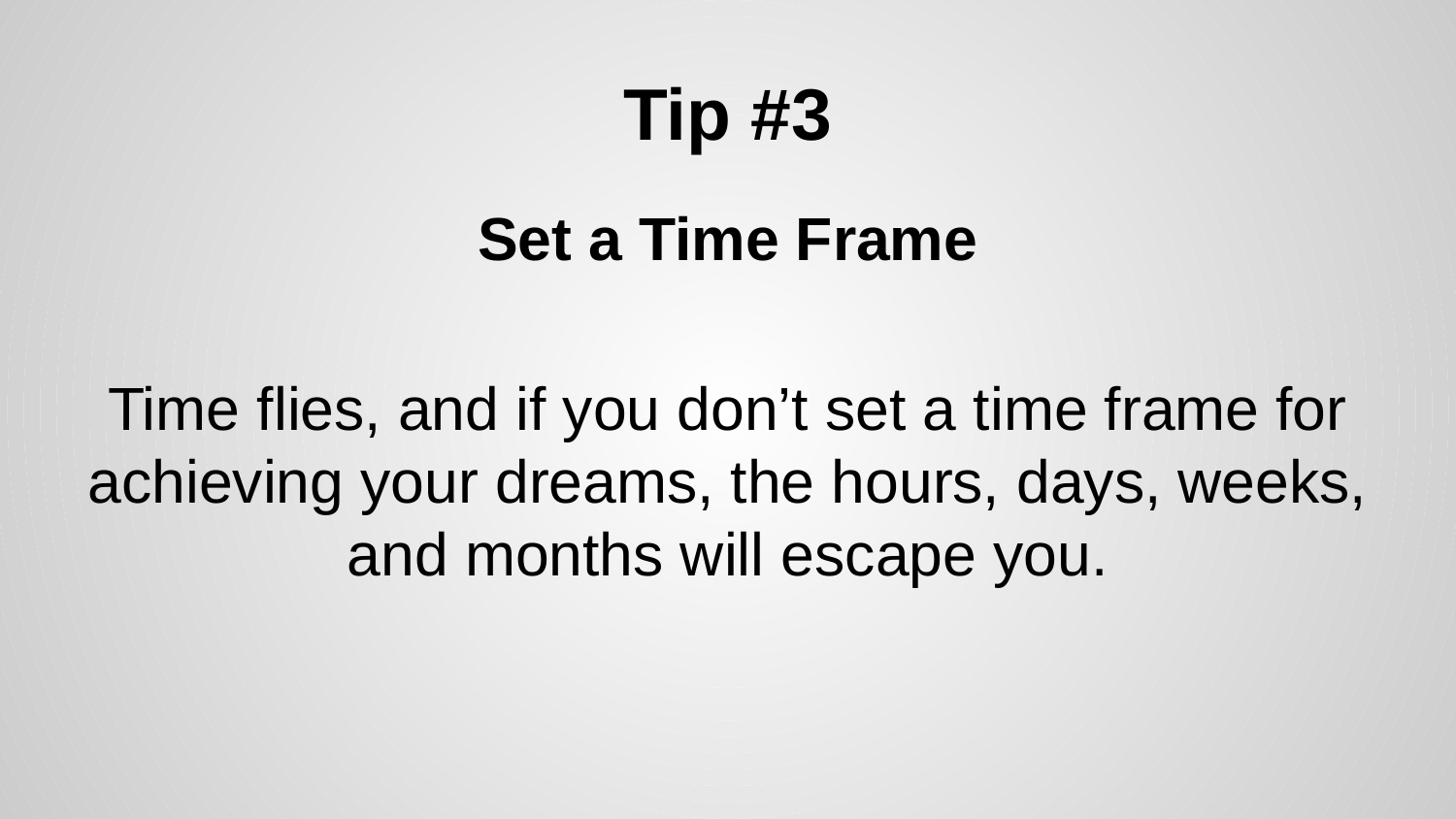

# Tip #3
Set a Time Frame

Time flies, and if you don’t set a time frame for achieving your dreams, the hours, days, weeks, and months will escape you.